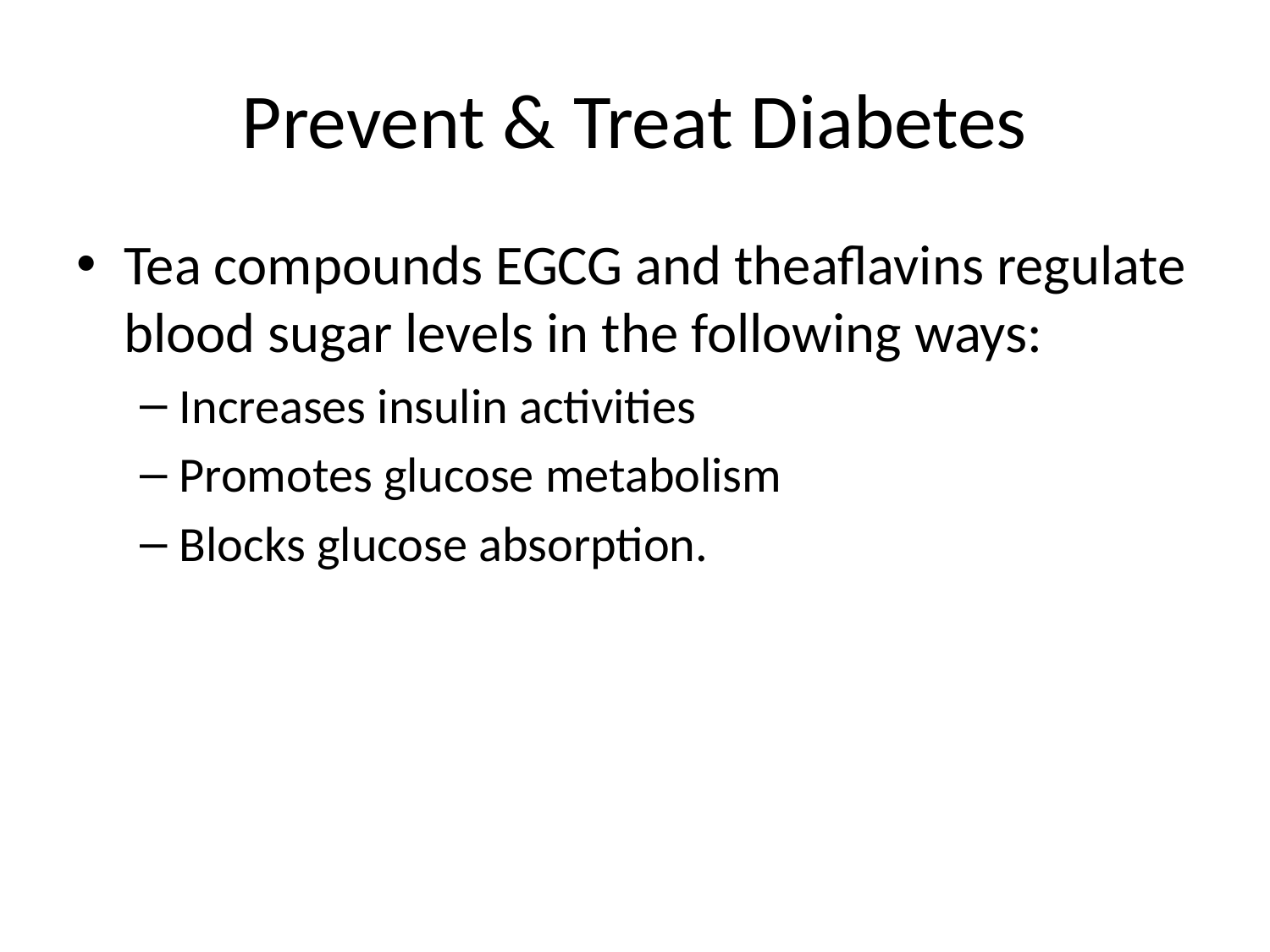

# Prevent & Treat Diabetes
Tea compounds EGCG and theaflavins regulate blood sugar levels in the following ways:
Increases insulin activities
Promotes glucose metabolism
Blocks glucose absorption.